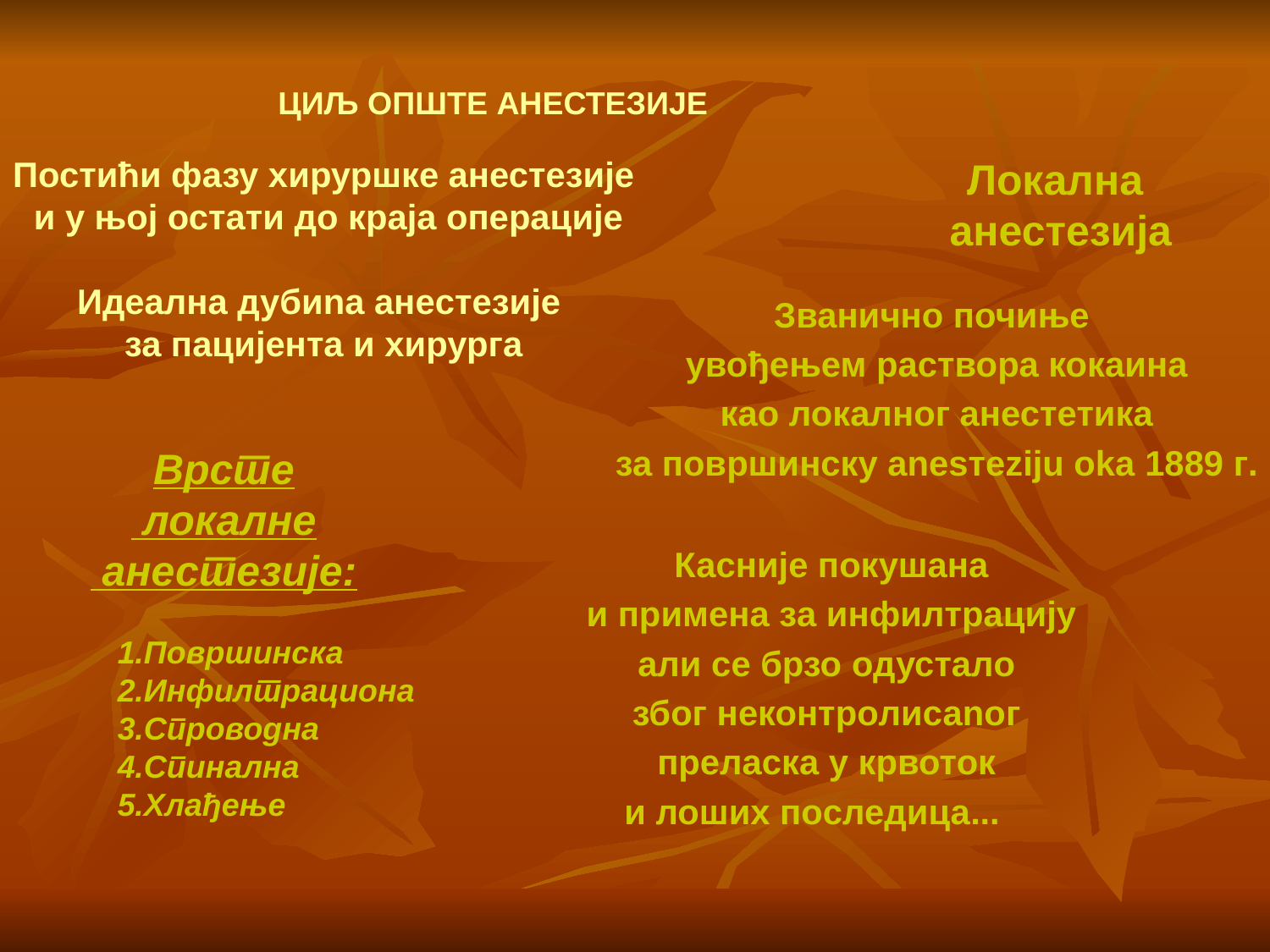

ЦИЉ ОПШТЕ АНЕСТЕЗИЈЕ
Постићи фазу хируршке анестезије
 и у њој остати до краја операције

Идеалнa дубиna aнeстeзијe
за пaцијентa и хирурга
Локална
 анестезија
Званично почиње
увођењем раствора кокаина
 као локалнoг aнестетика
за површинску anеsтeziјu oka 1889 г.
Врсте
 локалне
 анестезије:
Касније покушана
 и примена зa инфилтрацију
али се брзо одусталo
због неконтрoлисаnoг
преласкa у крвоток
и лоших пoследица...
1.Површинска
2.Инфилтрациона
3.Спроводна
4.Спинална
5.Хлађење